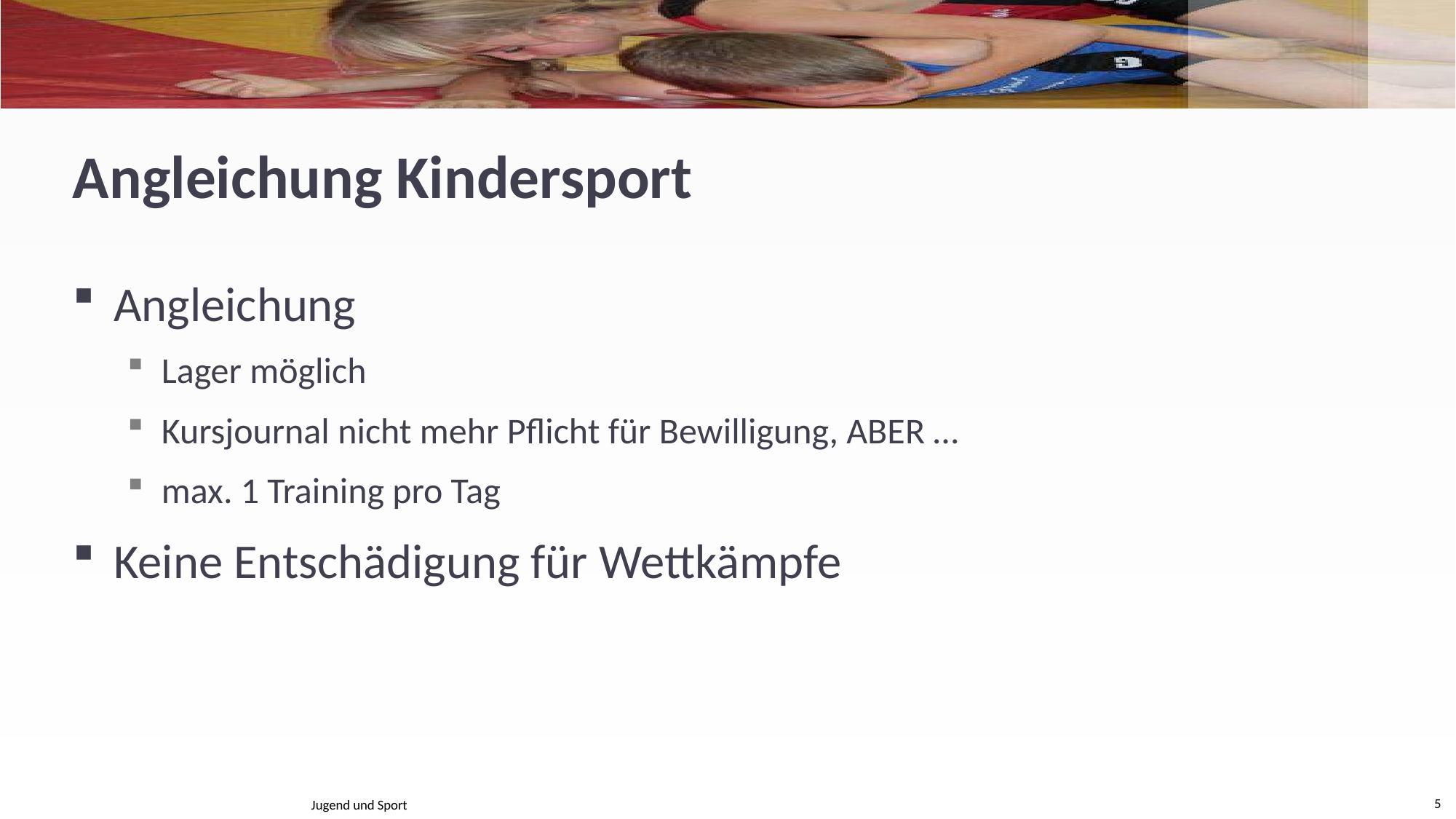

# Angleichung Kindersport
Angleichung
Lager möglich
Kursjournal nicht mehr Pflicht für Bewilligung, ABER …
max. 1 Training pro Tag
Keine Entschädigung für Wettkämpfe
Jugend und Sport
5